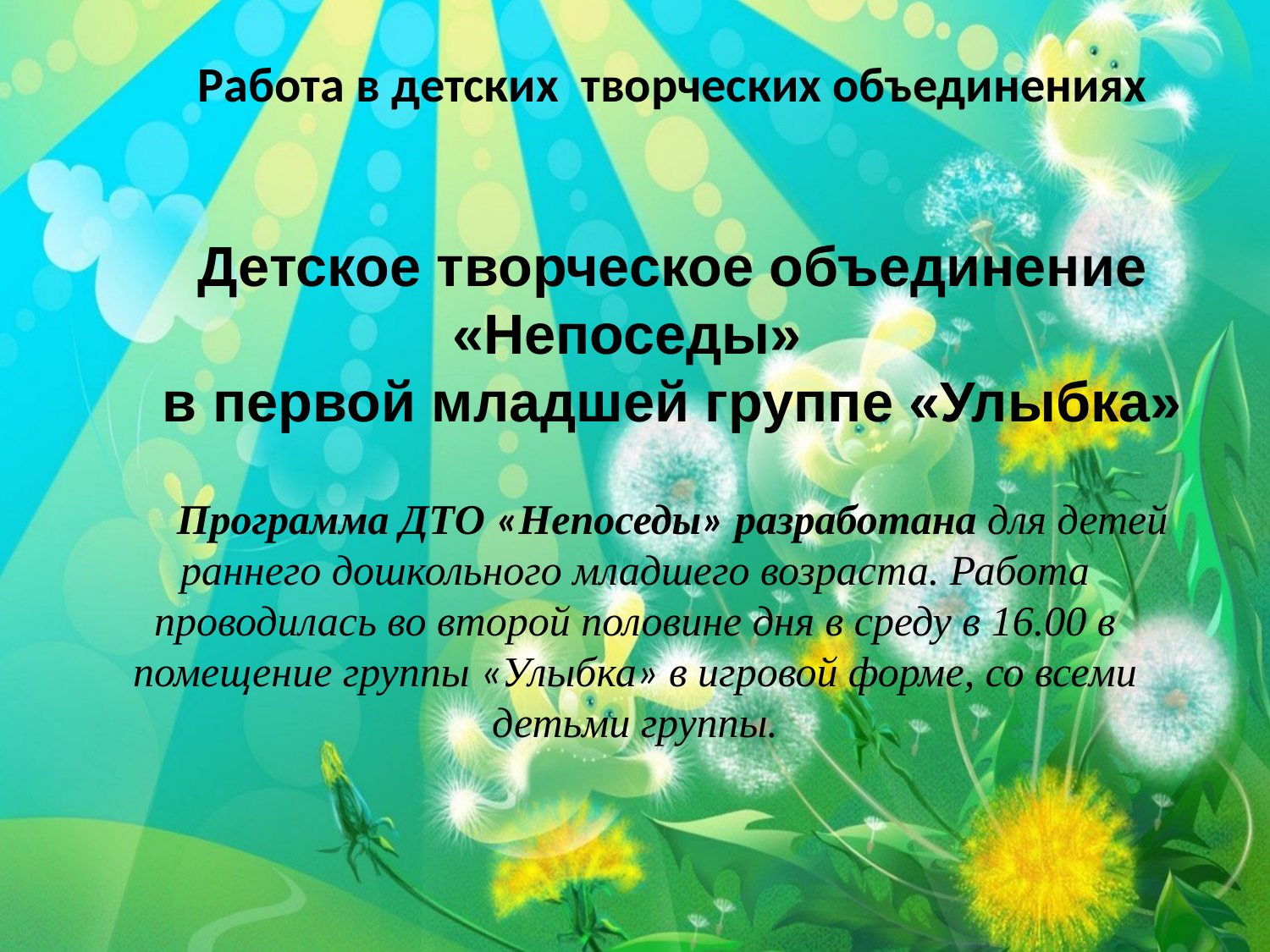

Работа в детских  творческих объединениях

Детское творческое объединение «Непоседы»
в первой младшей группе «Улыбка»

Программа ДТО «Непоседы» разработана для детей раннего дошкольного младшего возраста. Работа проводилась во второй половине дня в среду в 16.00 в помещение группы «Улыбка» в игровой форме, со всеми детьми группы.